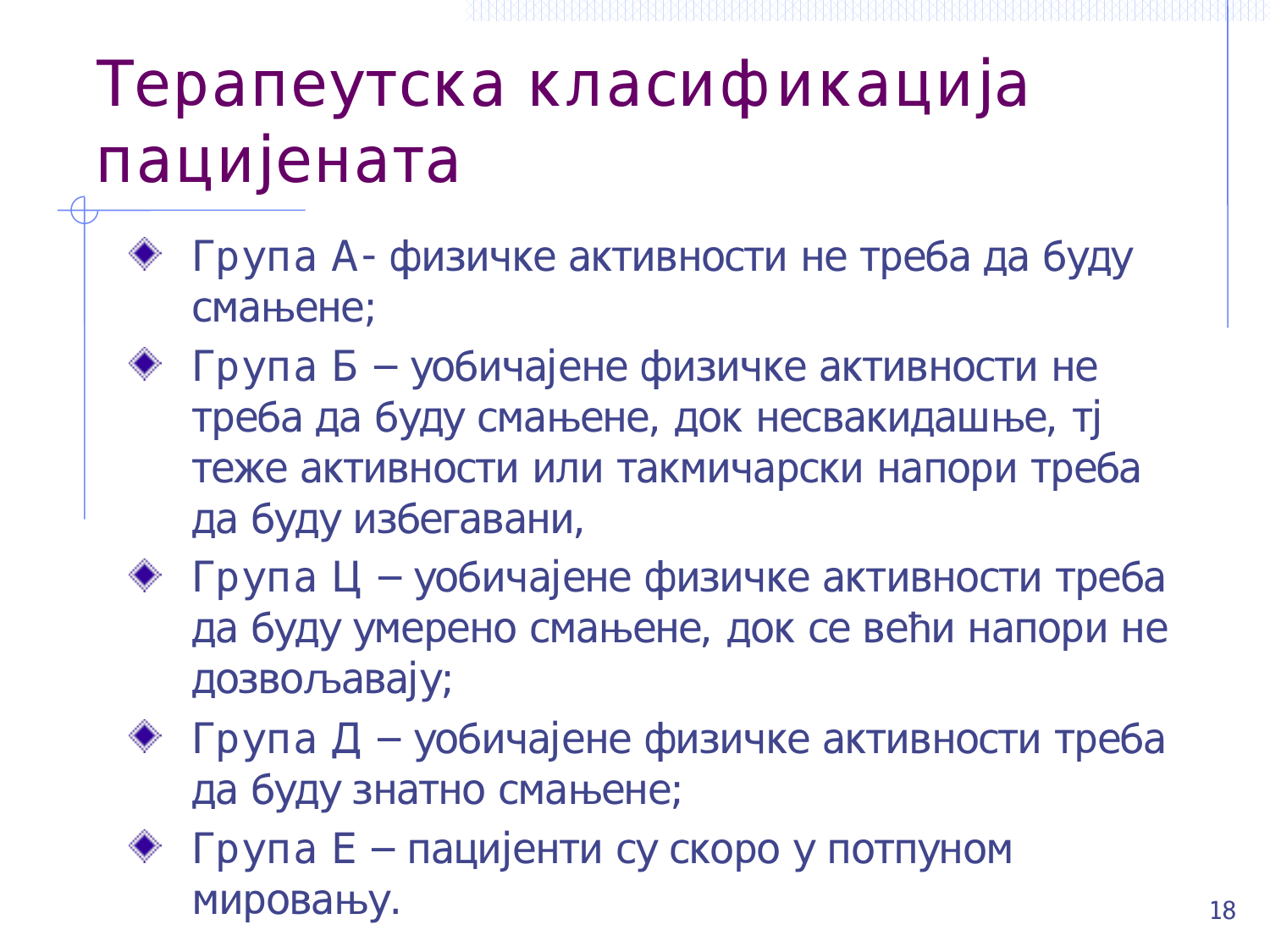

# Терапеутска класификација пацијената
Група А- физичке активности не треба да буду смањене;
Група Б – уобичајене физичке активности не треба да буду смањене, док несвакидашње, тј теже активности или такмичарски напори треба да буду избегавани,
Група Ц – уобичајене физичке активности треба да буду умерено смањене, док се већи напори не дозвољавају;
Група Д – уобичајене физичке активности треба да буду знатно смањене;
Група Е – пацијенти су скоро у потпуном мировању.

18